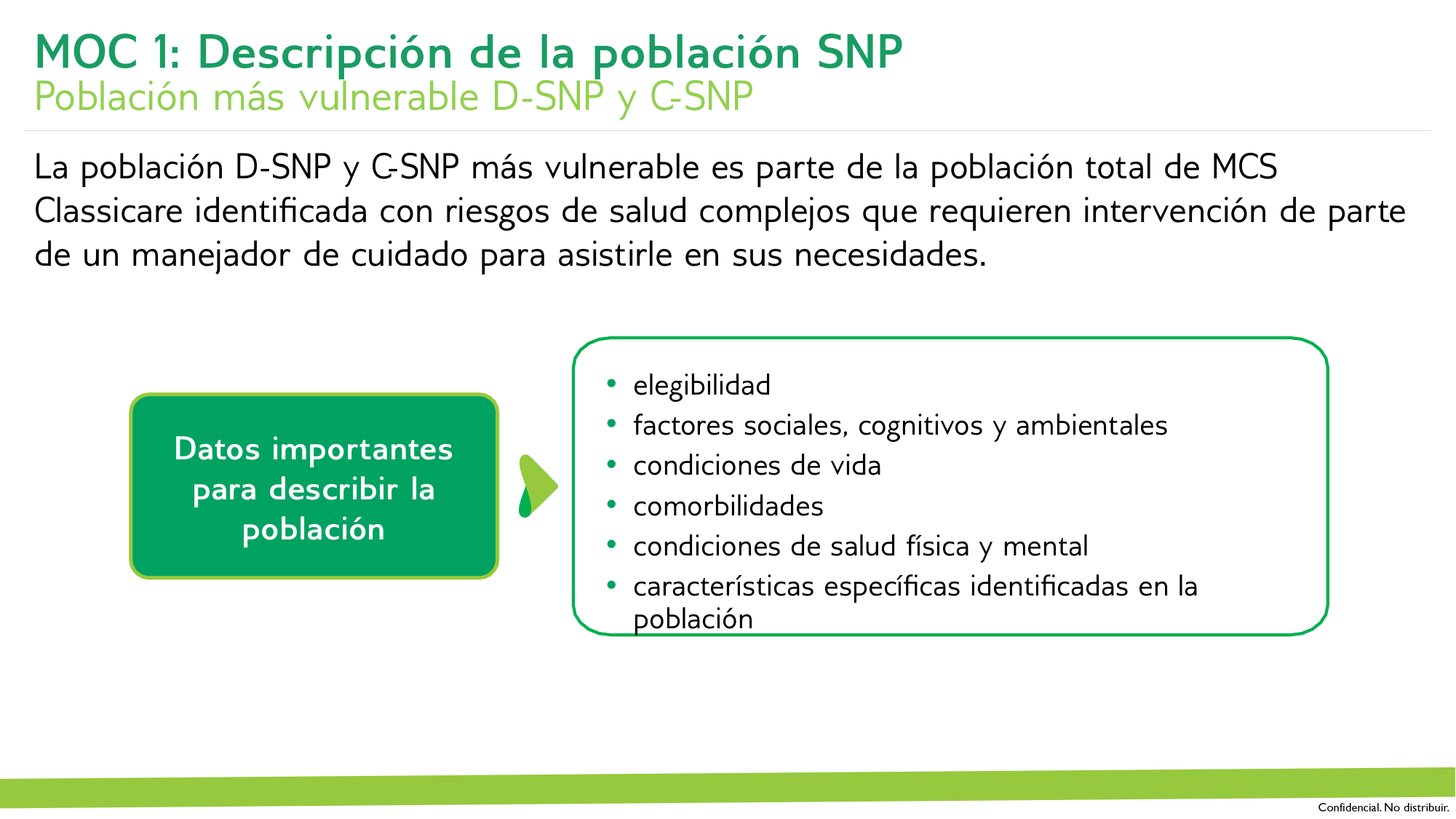

MOC 1: Descripción de la población SNP
Población más vulnerable D-SNP y C-SNP
La población D-SNP y C-SNP más vulnerable es parte de la población total de MCS Classicare identificada con riesgos de salud complejos que requieren intervención de parte de un manejador de cuidado para asistirle en sus necesidades.

elegibilidad
factores sociales, cognitivos y ambientales
condiciones de vida
comorbilidades
condiciones de salud física y mental
características específicas identificadas en la población
Datos importantes para describir la población